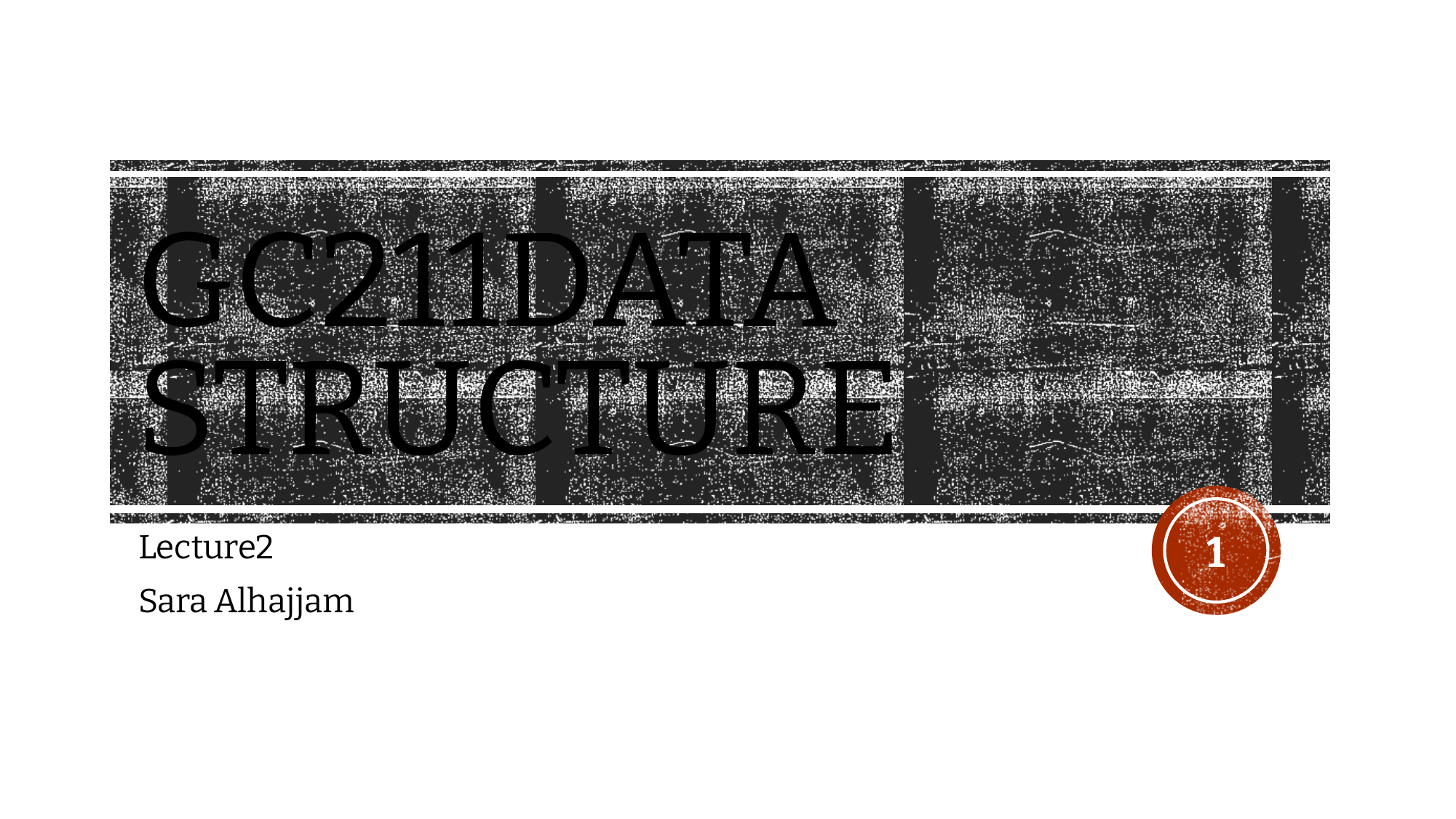

# GC211Data Structure
1
Lecture2
Sara Alhajjam